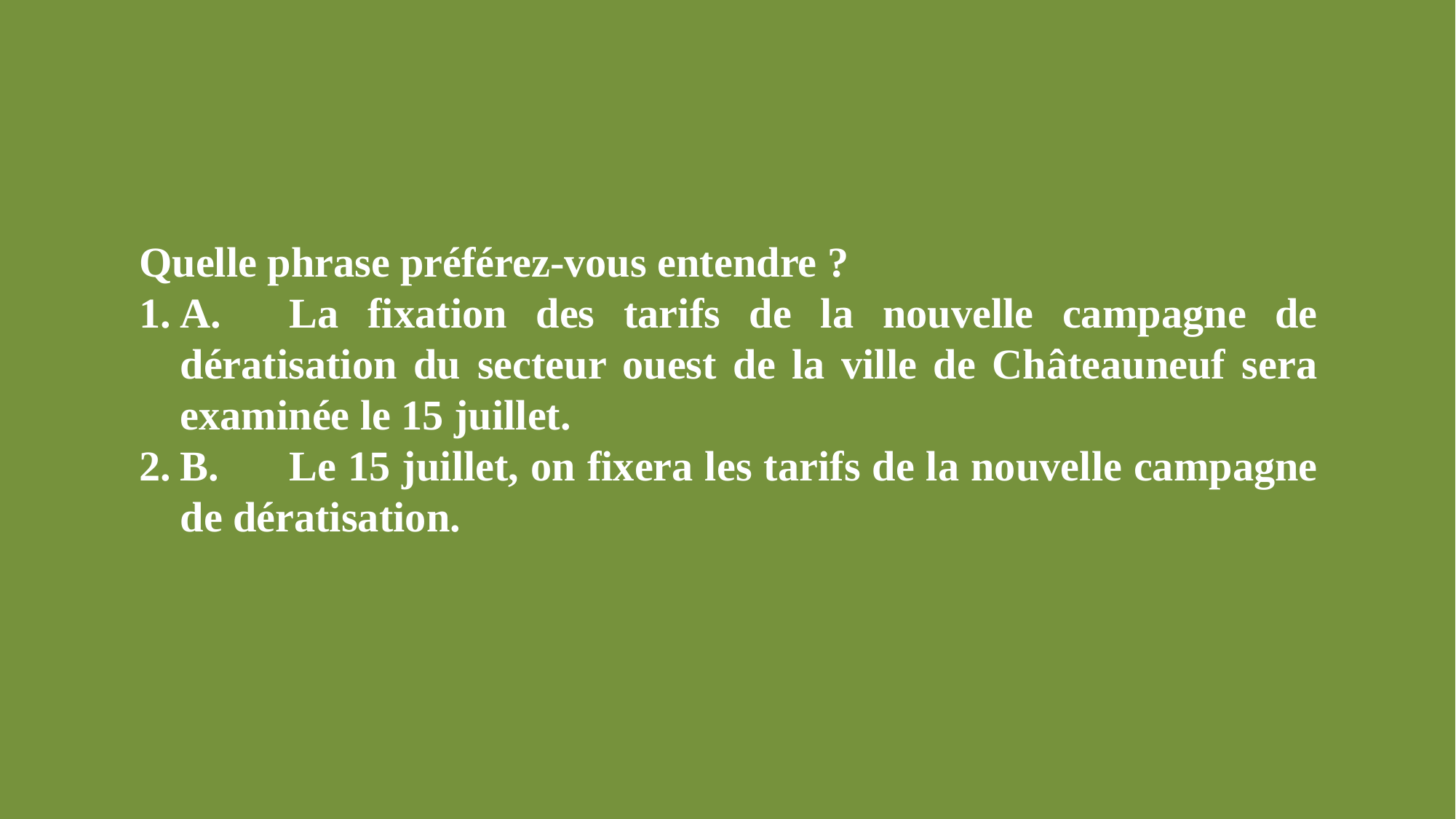

Quelle phrase préférez-vous entendre ?
A.	La fixation des tarifs de la nouvelle campagne de dératisation du secteur ouest de la ville de Châteauneuf sera examinée le 15 juillet.
B.	Le 15 juillet, on fixera les tarifs de la nouvelle campagne de dératisation.